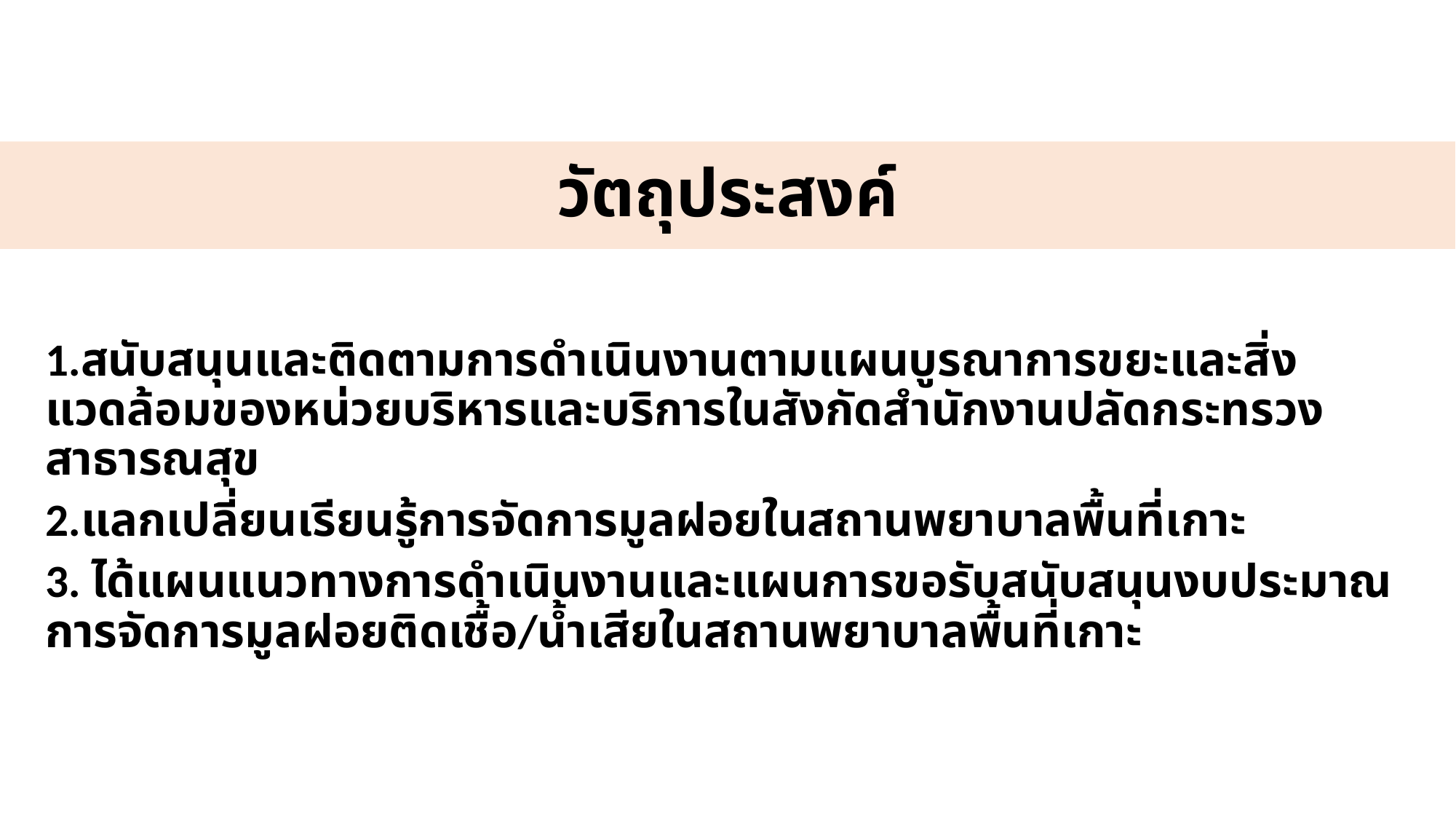

# วัตถุประสงค์
1.สนับสนุนและติดตามการดำเนินงานตามแผนบูรณาการขยะและสิ่งแวดล้อมของหน่วยบริหารและบริการในสังกัดสำนักงานปลัดกระทรวงสาธารณสุข
2.แลกเปลี่ยนเรียนรู้การจัดการมูลฝอยในสถานพยาบาลพื้นที่เกาะ
3. ได้แผนแนวทางการดำเนินงานและแผนการขอรับสนับสนุนงบประมาณ การจัดการมูลฝอยติดเชื้อ/น้ำเสียในสถานพยาบาลพื้นที่เกาะ